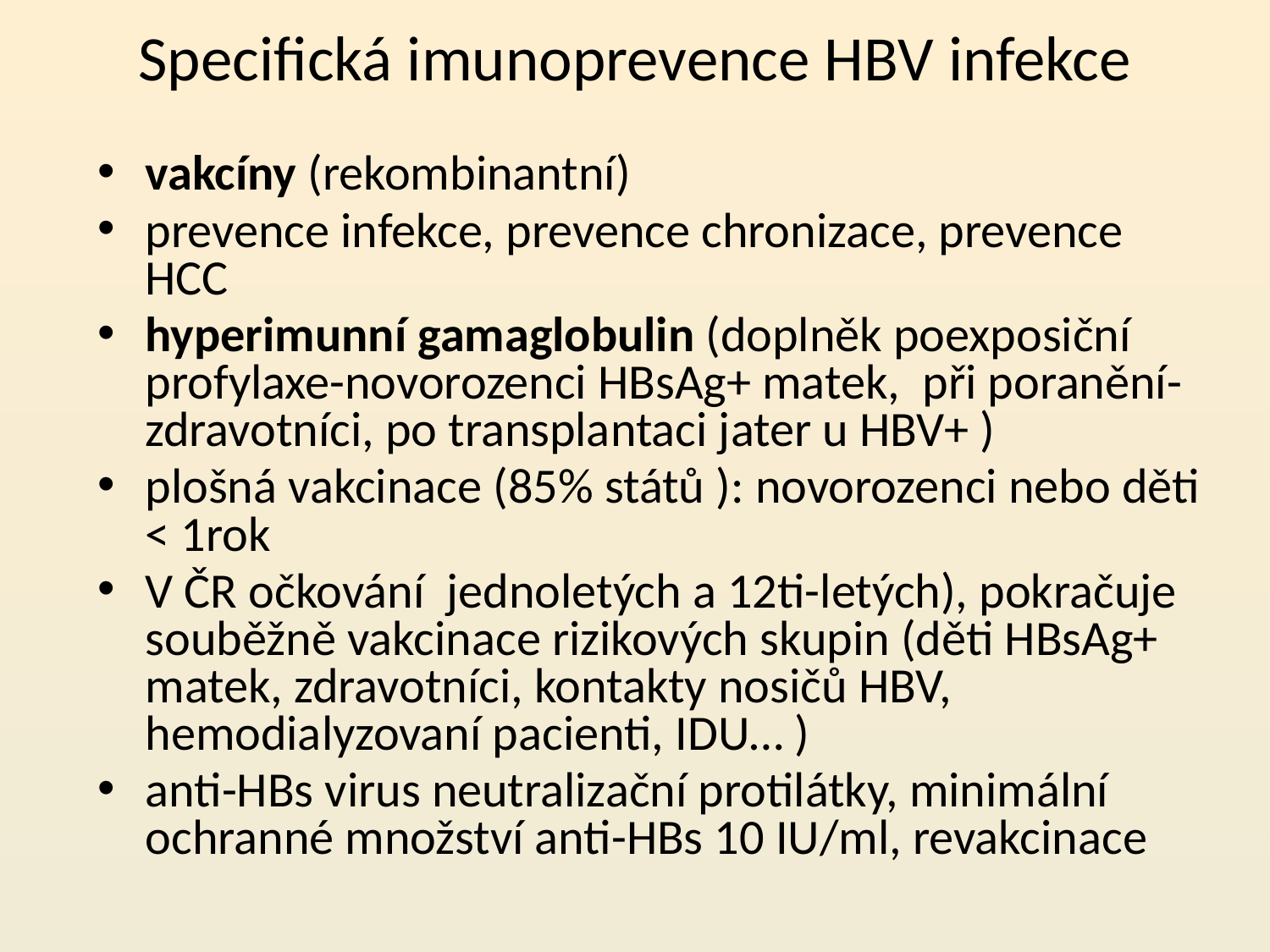

# Specifická imunoprevence HBV infekce
vakcíny (rekombinantní)
prevence infekce, prevence chronizace, prevence HCC
hyperimunní gamaglobulin (doplněk poexposiční profylaxe-novorozenci HBsAg+ matek,  při poranění-zdravotníci, po transplantaci jater u HBV+ )
plošná vakcinace (85% států ): novorozenci nebo děti < 1rok
V ČR očkování  jednoletých a 12ti-letých), pokračuje souběžně vakcinace rizikových skupin (děti HBsAg+ matek, zdravotníci, kontakty nosičů HBV, hemodialyzovaní pacienti, IDU… )
anti-HBs virus neutralizační protilátky, minimální ochranné množství anti-HBs 10 IU/ml, revakcinace